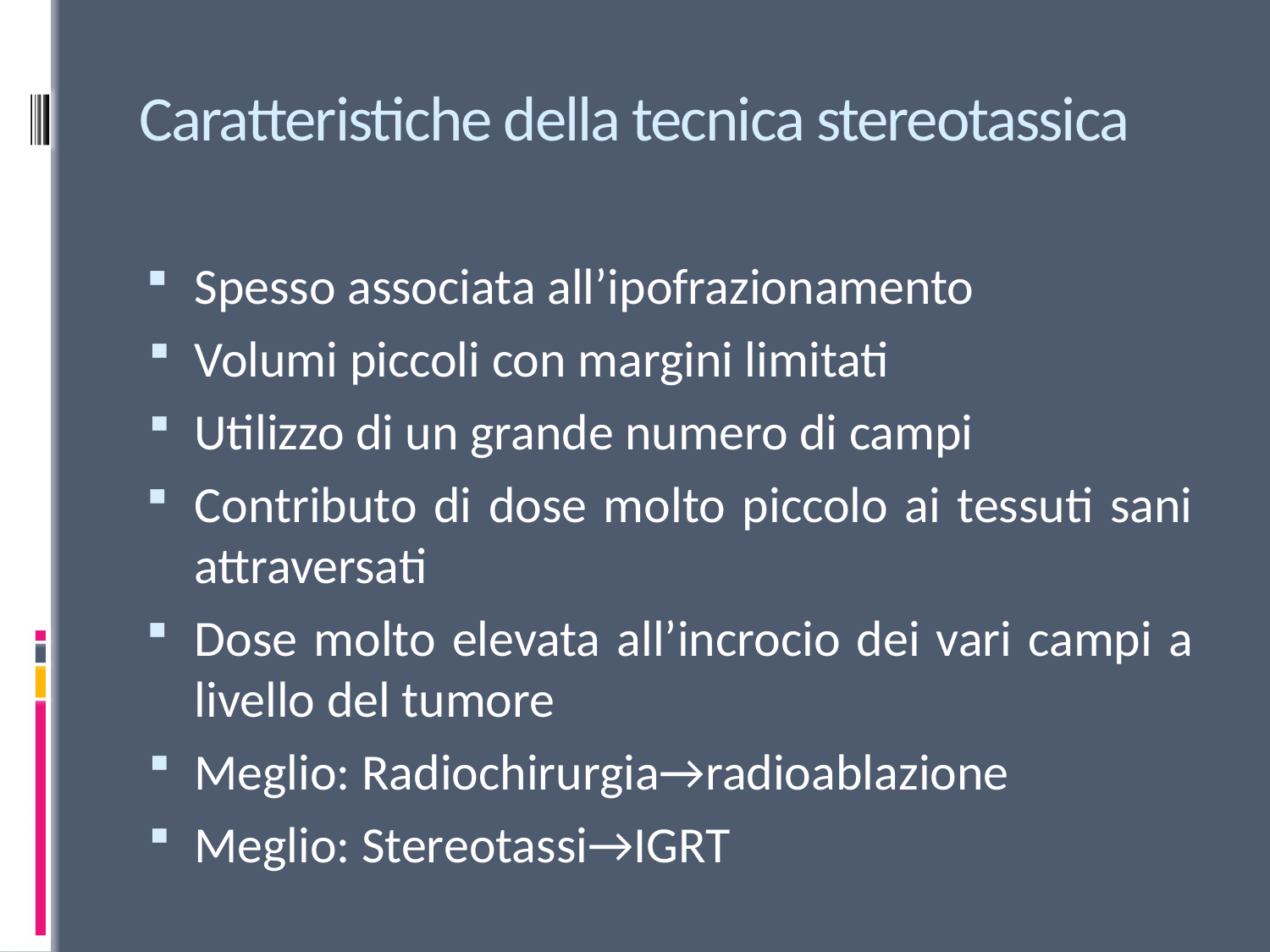

# Caratteristiche della tecnica stereotassica
Spesso associata all’ipofrazionamento
Volumi piccoli con margini limitati
Utilizzo di un grande numero di campi
Contributo di dose molto piccolo ai tessuti sani attraversati
Dose molto elevata all’incrocio dei vari campi a livello del tumore
Meglio: Radiochirurgia→radioablazione
Meglio: Stereotassi→IGRT